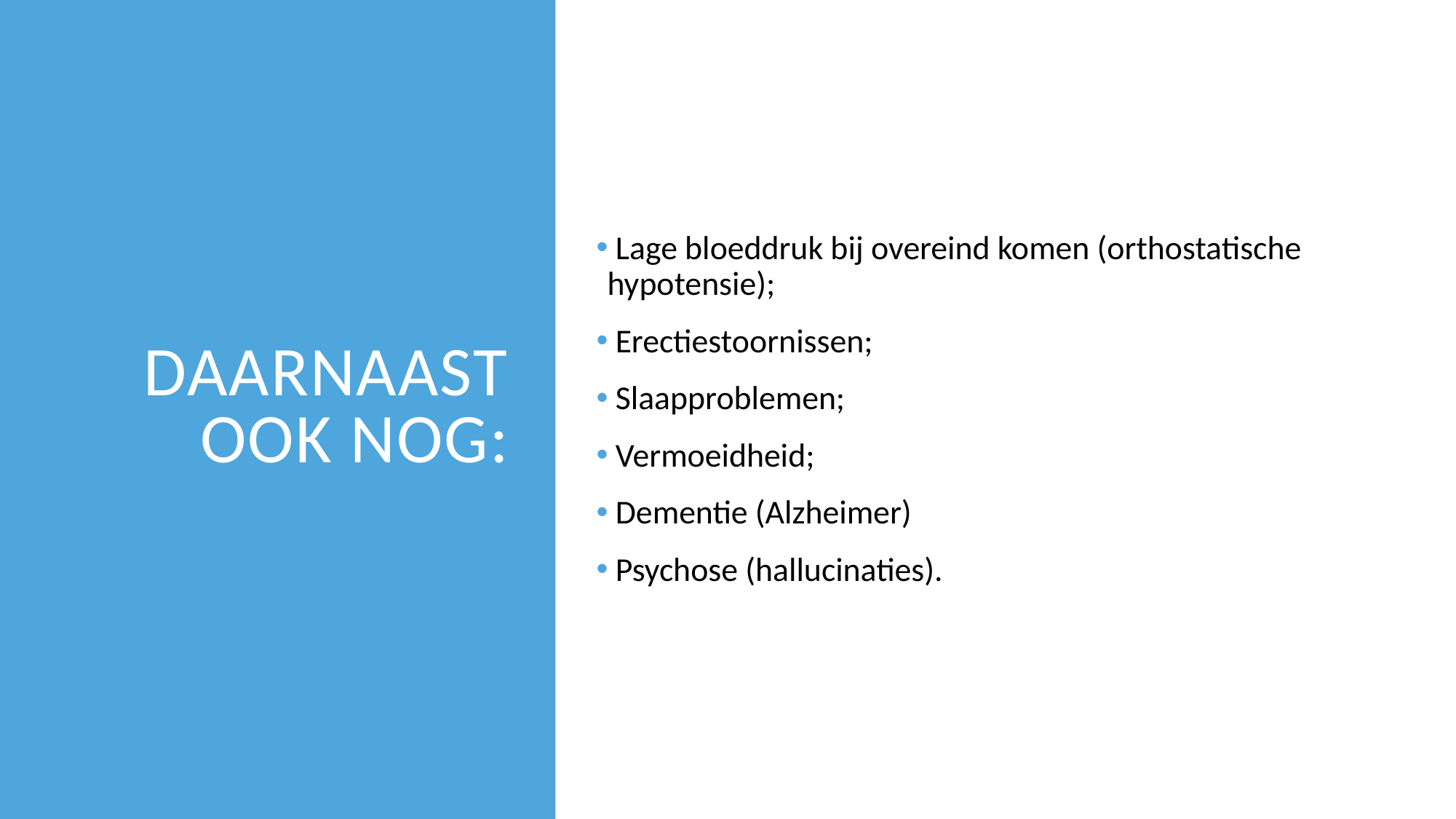

# Daarnaast ook nog:
 Lage bloeddruk bij overeind komen (orthostatische hypotensie);
 Erectiestoornissen;
 Slaapproblemen;
 Vermoeidheid;
 Dementie (Alzheimer)
 Psychose (hallucinaties).